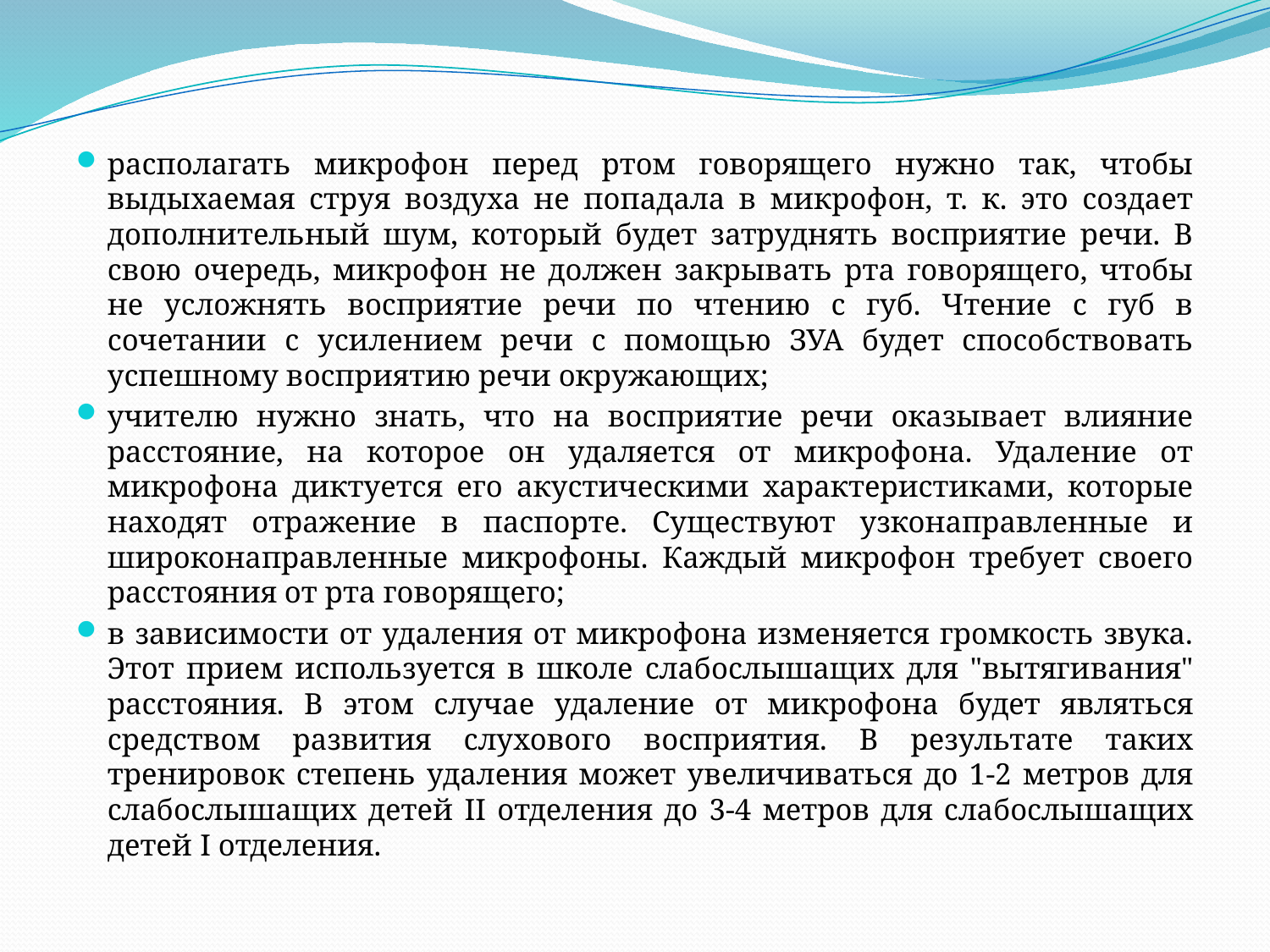

располагать микрофон перед ртом говорящего нужно так, чтобы выдыхаемая струя воздуха не попадала в микрофон, т. к. это создает дополнительный шум, который будет затруднять восприятие речи. В свою очередь, микрофон не должен закрывать рта говорящего, чтобы не усложнять восприятие речи по чтению с губ. Чтение с губ в сочетании с усилением речи с помощью ЗУА будет способствовать успешному восприятию речи окружающих;
учителю нужно знать, что на восприятие речи оказывает влияние расстояние, на которое он удаляется от микрофона. Удаление от микрофона диктуется его акустическими характеристиками, которые находят отражение в паспорте. Существуют узконаправленные и широконаправленные микрофоны. Каждый микрофон требует своего расстояния от рта говорящего;
в зависимости от удаления от микрофона изменяется громкость звука. Этот прием используется в школе слабослышащих для "вытягивания" расстояния. В этом случае удаление от микрофона будет являться средством развития слухового восприятия. В результате таких тренировок степень удаления может увеличиваться до 1-2 метров для слабослышащих детей II отделения до 3-4 метров для слабослышащих детей I отделения.